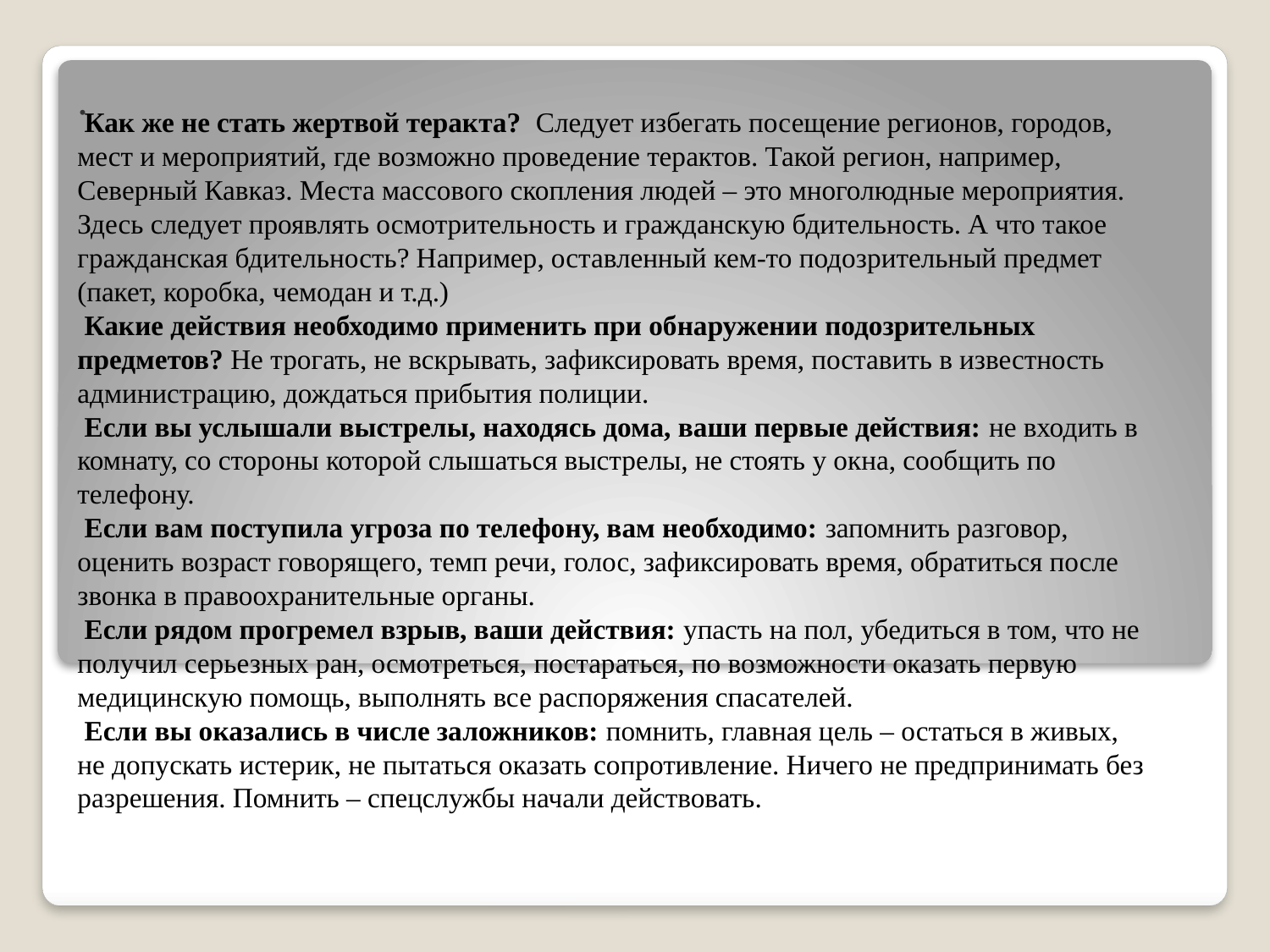

.
 Как же не стать жертвой теракта?  Следует избегать посещение регионов, городов, мест и мероприятий, где возможно проведение терактов. Такой регион, например, Северный Кавказ. Места массового скопления людей – это многолюдные мероприятия. Здесь следует проявлять осмотрительность и гражданскую бдительность. А что такое гражданская бдительность? Например, оставленный кем-то подозрительный предмет (пакет, коробка, чемодан и т.д.)
 Какие действия необходимо применить при обнаружении подозрительных предметов? Не трогать, не вскрывать, зафиксировать время, поставить в известность администрацию, дождаться прибытия полиции.
 Если вы услышали выстрелы, находясь дома, ваши первые действия: не входить в комнату, со стороны которой слышаться выстрелы, не стоять у окна, сообщить по телефону.
 Если вам поступила угроза по телефону, вам необходимо: запомнить разговор, оценить возраст говорящего, темп речи, голос, зафиксировать время, обратиться после звонка в правоохранительные органы.
 Если рядом прогремел взрыв, ваши действия: упасть на пол, убедиться в том, что не получил серьезных ран, осмотреться, постараться, по возможности оказать первую медицинскую помощь, выполнять все распоряжения спасателей.
 Если вы оказались в числе заложников: помнить, главная цель – остаться в живых, не допускать истерик, не пытаться оказать сопротивление. Ничего не предпринимать без разрешения. Помнить – спецслужбы начали действовать.